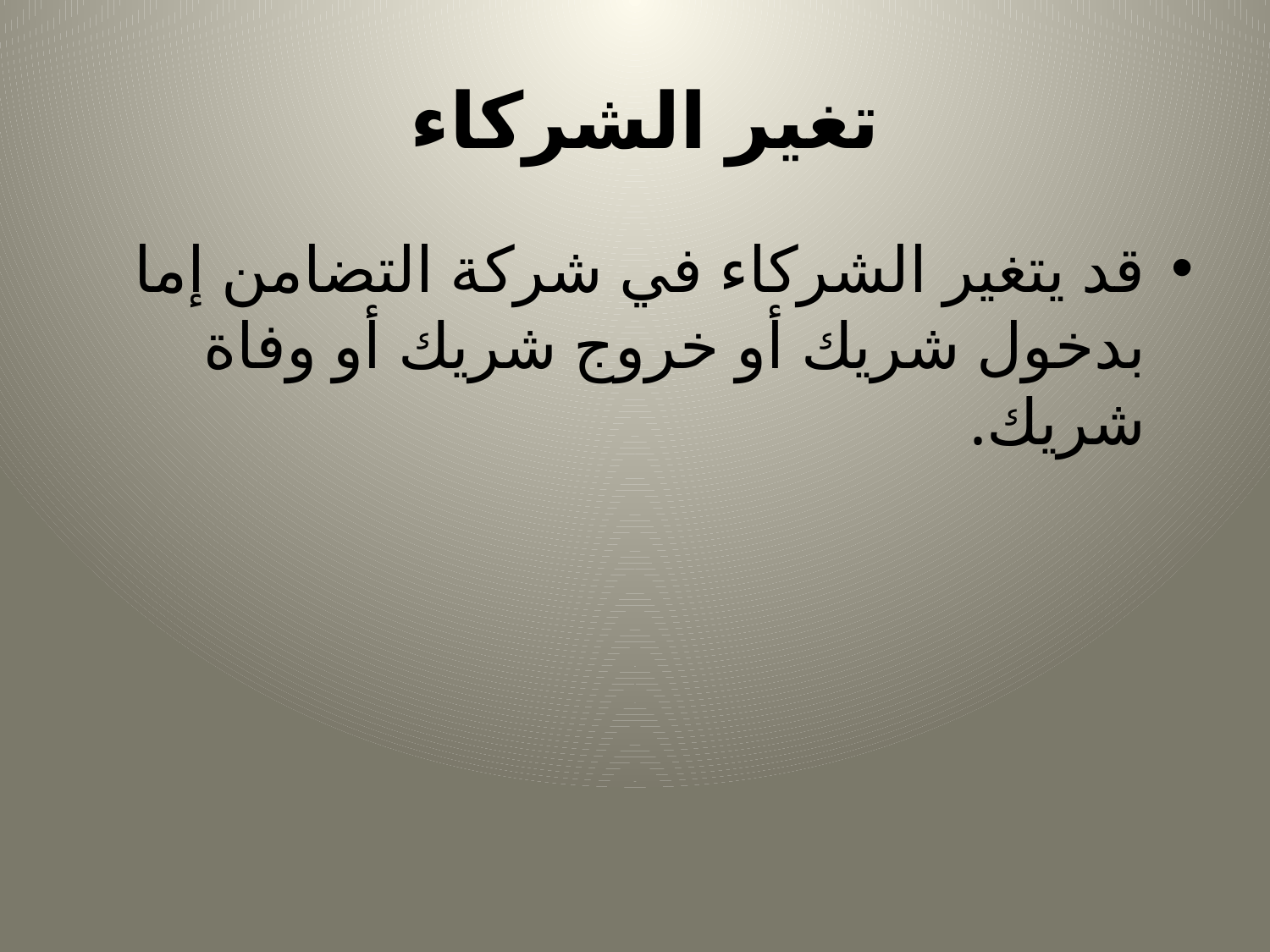

# تغير الشركاء
قد يتغير الشركاء في شركة التضامن إما بدخول شريك أو خروج شريك أو وفاة شريك.